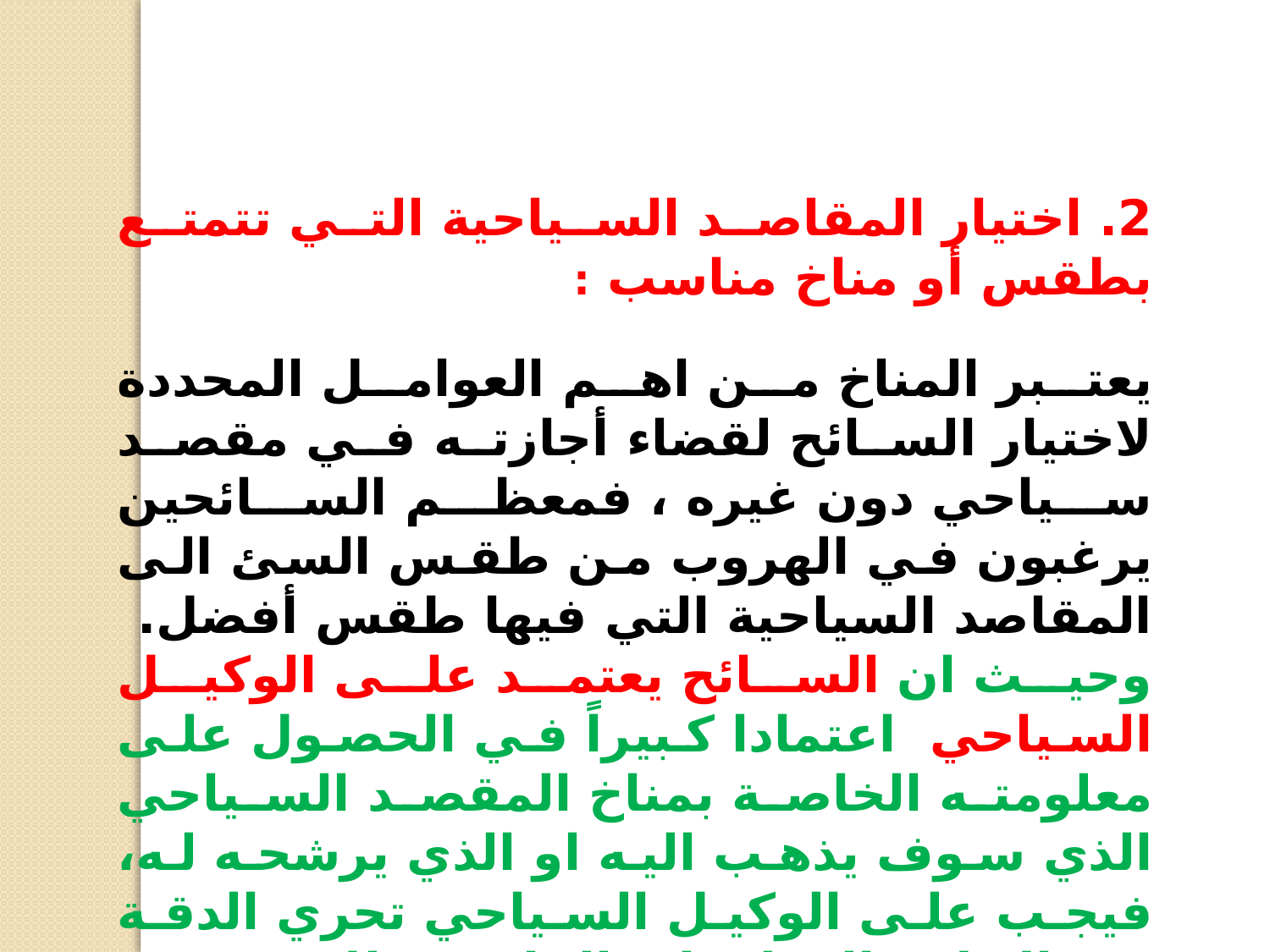

2. اختيار المقاصد السياحية التي تتمتع بطقس أو مناخ مناسب :

يعتبر المناخ من اهم العوامل المحددة لاختيار السائح لقضاء أجازته في مقصد سياحي دون غيره ، فمعظم السائحين يرغبون في الهروب من طقس السئ الى المقاصد السياحية التي فيها طقس أفضل.
وحيث ان السائح يعتمد على الوكيل السياحي  اعتمادا كبيراً في الحصول على معلومته الخاصة بمناخ المقصد السياحي الذي سوف يذهب اليه او الذي يرشحه له، فيجب على الوكيل السياحي تحري الدقة في الادلاء بالمعلومات الخاصة بذلك .